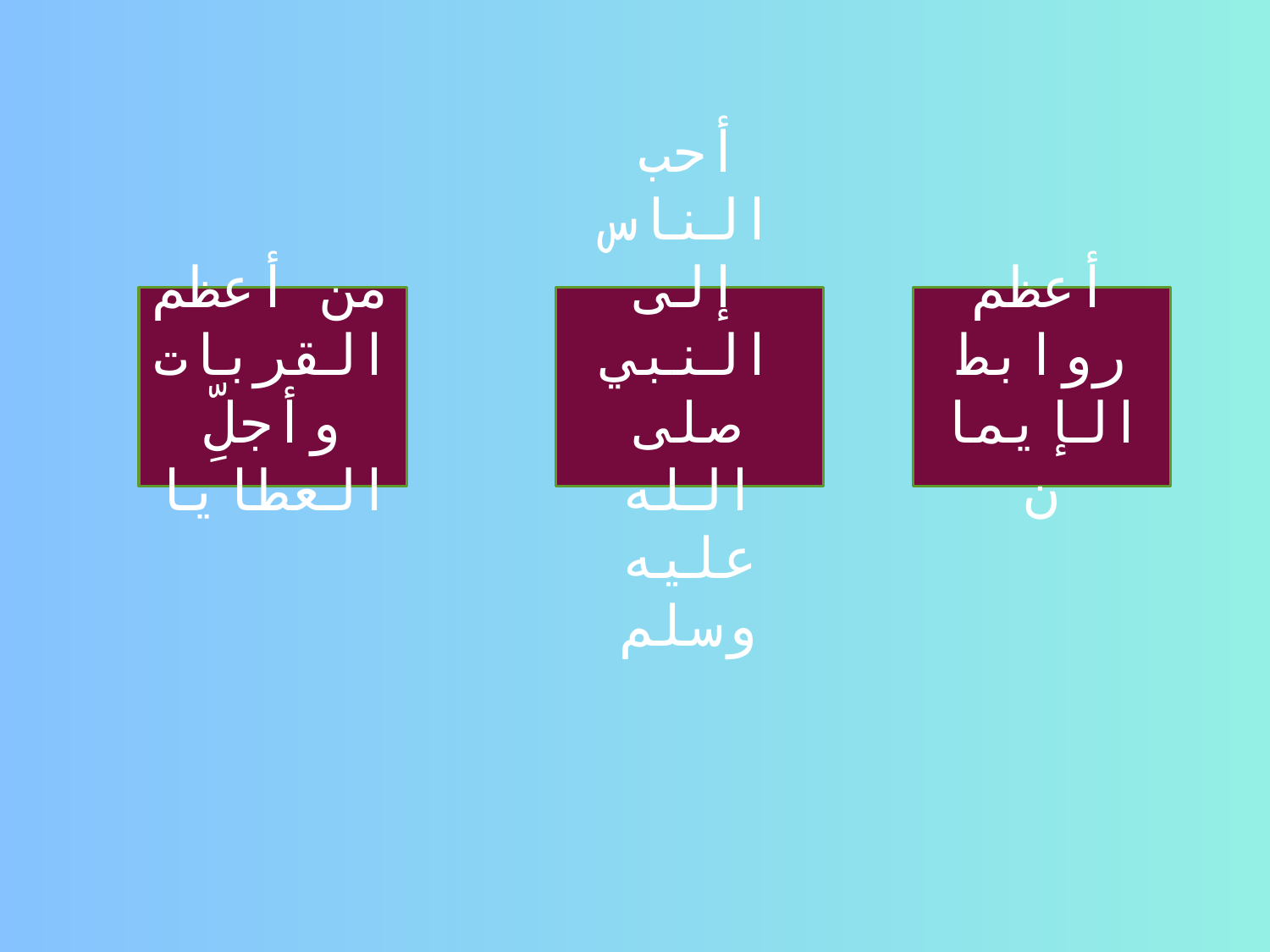

من أعظم القربات وأجلِّ العطايا
أحب الناس إلى النبي صلى الله عليه وسلم
أعظم روابط الإيمان